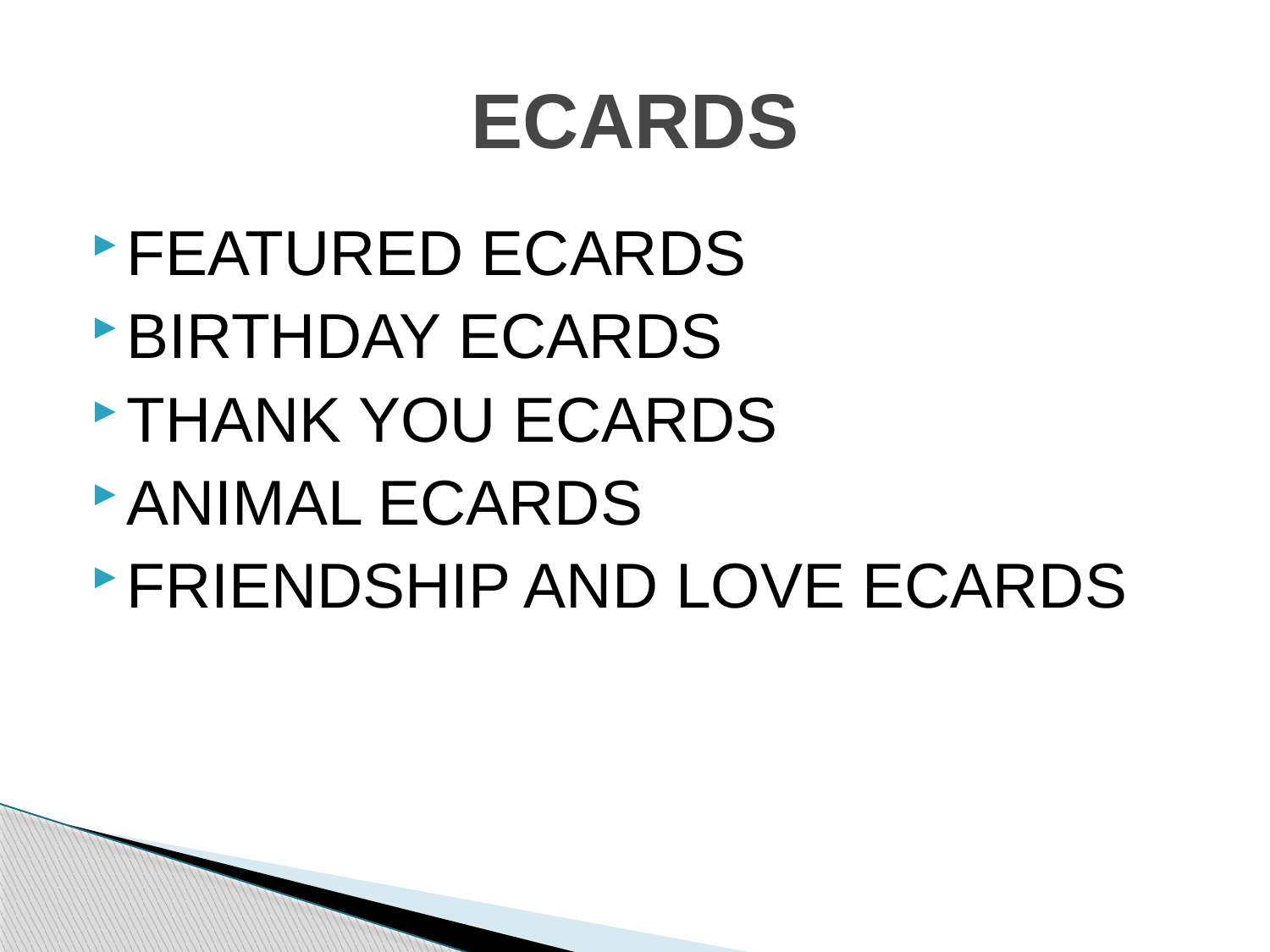

# ECARDS
FEATURED ECARDS
BIRTHDAY ECARDS
THANK YOU ECARDS
ANIMAL ECARDS
FRIENDSHIP AND LOVE ECARDS